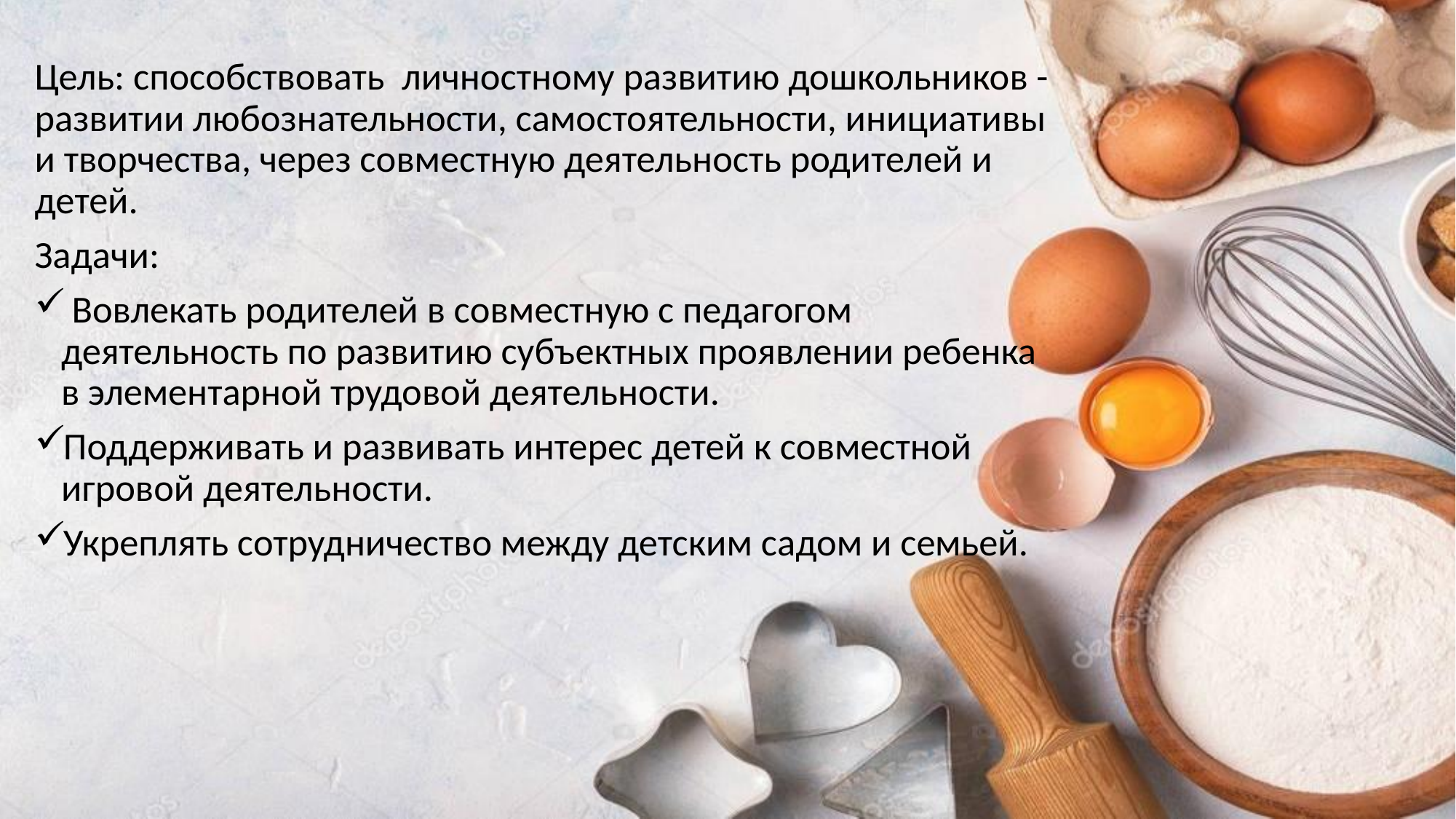

Цель: способствовать  личностному развитию дошкольников - развитии любознательности, самостоятельности, инициативы и творчества, через совместную деятельность родителей и детей.
Задачи:
 Вовлекать родителей в совместную с педагогом деятельность по развитию субъектных проявлении ребенка в элементарной трудовой деятельности.
Поддерживать и развивать интерес детей к совместной игровой деятельности.
Укреплять сотрудничество между детским садом и семьей.